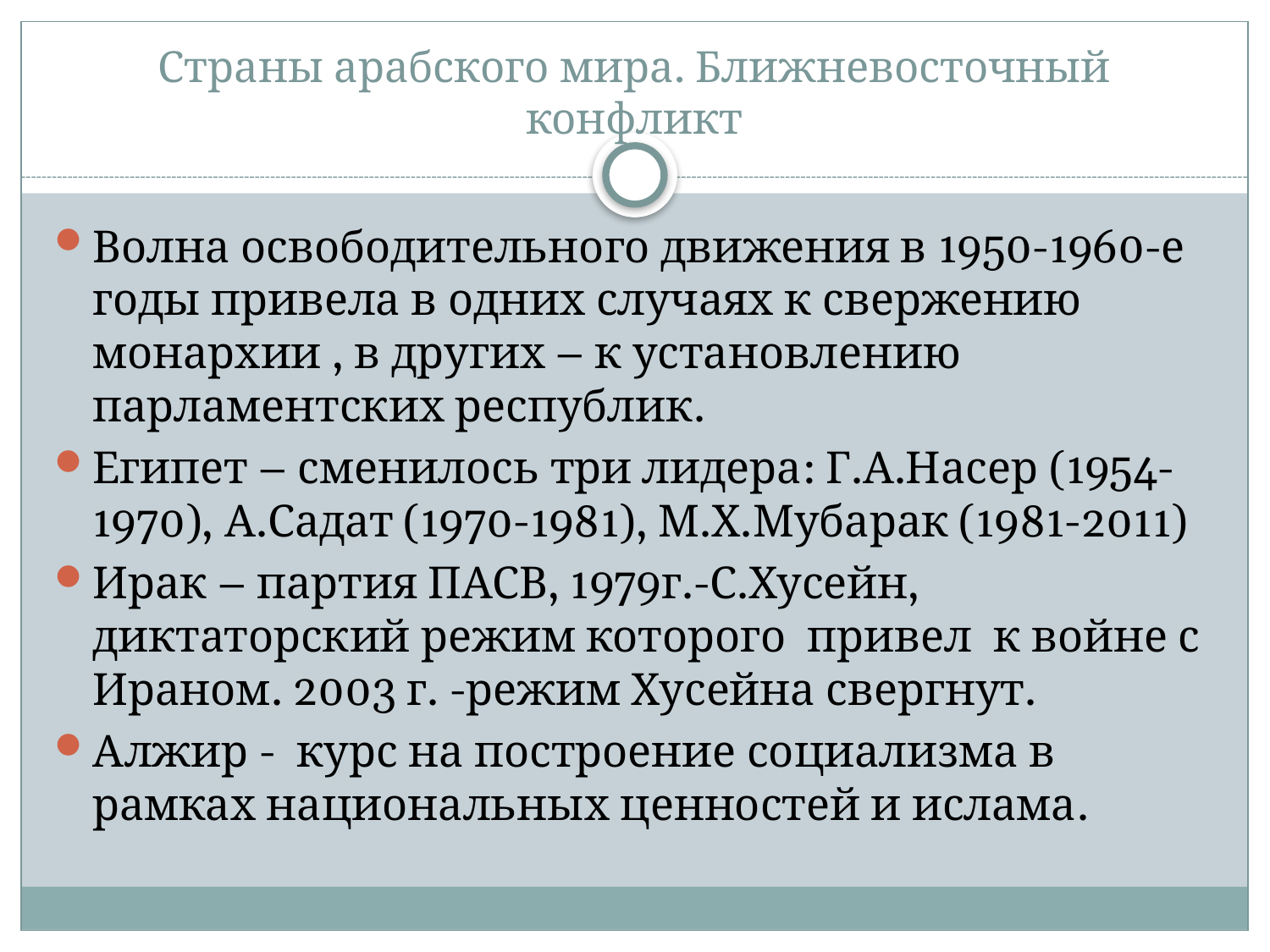

# Страны арабского мира. Ближневосточный конфликт
Волна освободительного движения в 1950-1960-е годы привела в одних случаях к свержению монархии , в других – к установлению парламентских республик.
Египет – сменилось три лидера: Г.А.Насер (1954-1970), А.Садат (1970-1981), М.Х.Мубарак (1981-2011)
Ирак – партия ПАСВ, 1979г.-С.Хусейн, диктаторский режим которого  привел  к войне с Ираном. 2003 г. -режим Хусейна свергнут.
Алжир -  курс на построение социализма в рамках национальных ценностей и ислама.